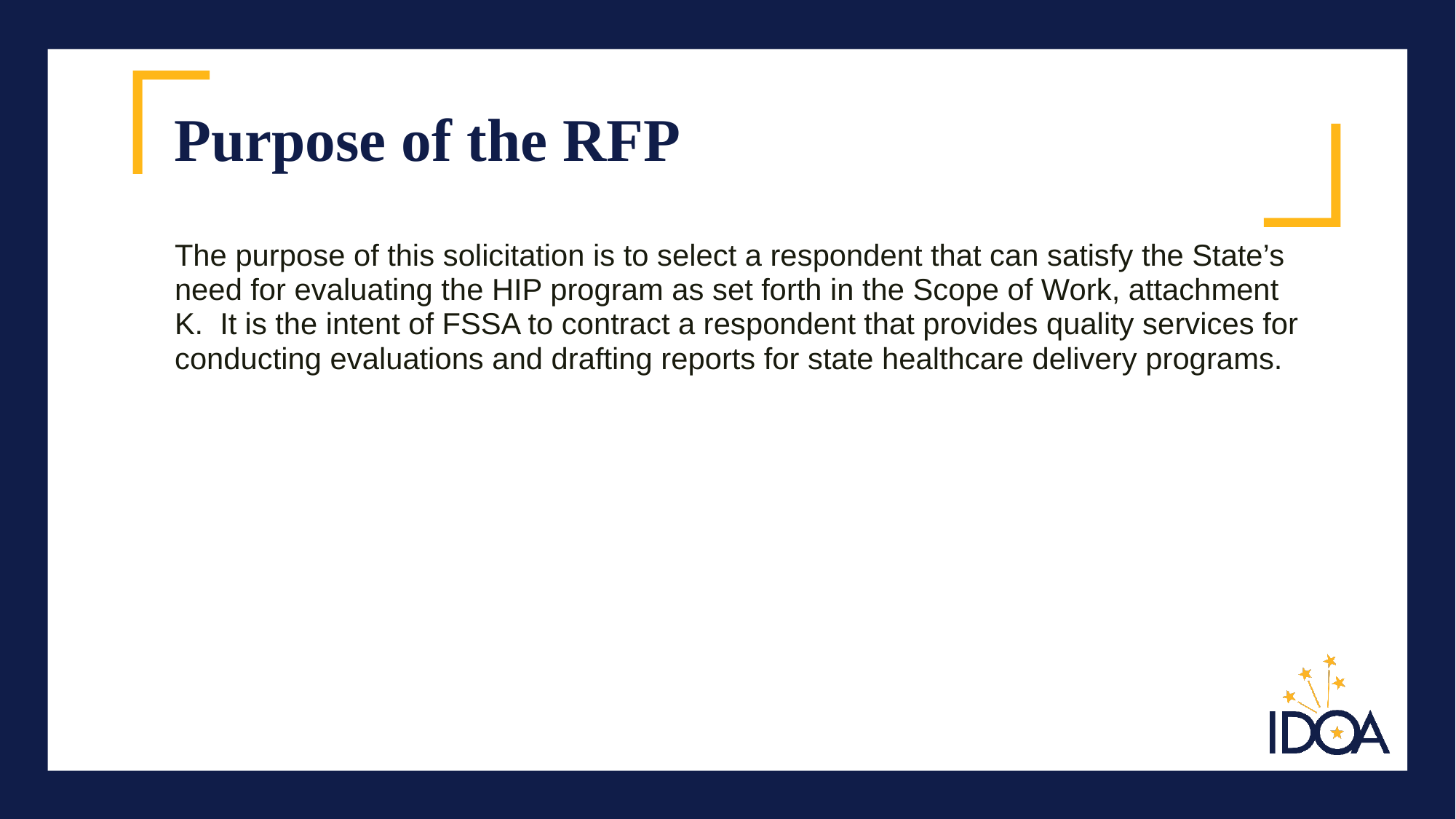

# Purpose of the RFP
The purpose of this solicitation is to select a respondent that can satisfy the State’s need for evaluating the HIP program as set forth in the Scope of Work, attachment K.  It is the intent of FSSA to contract a respondent that provides quality services for conducting evaluations and drafting reports for state healthcare delivery programs.